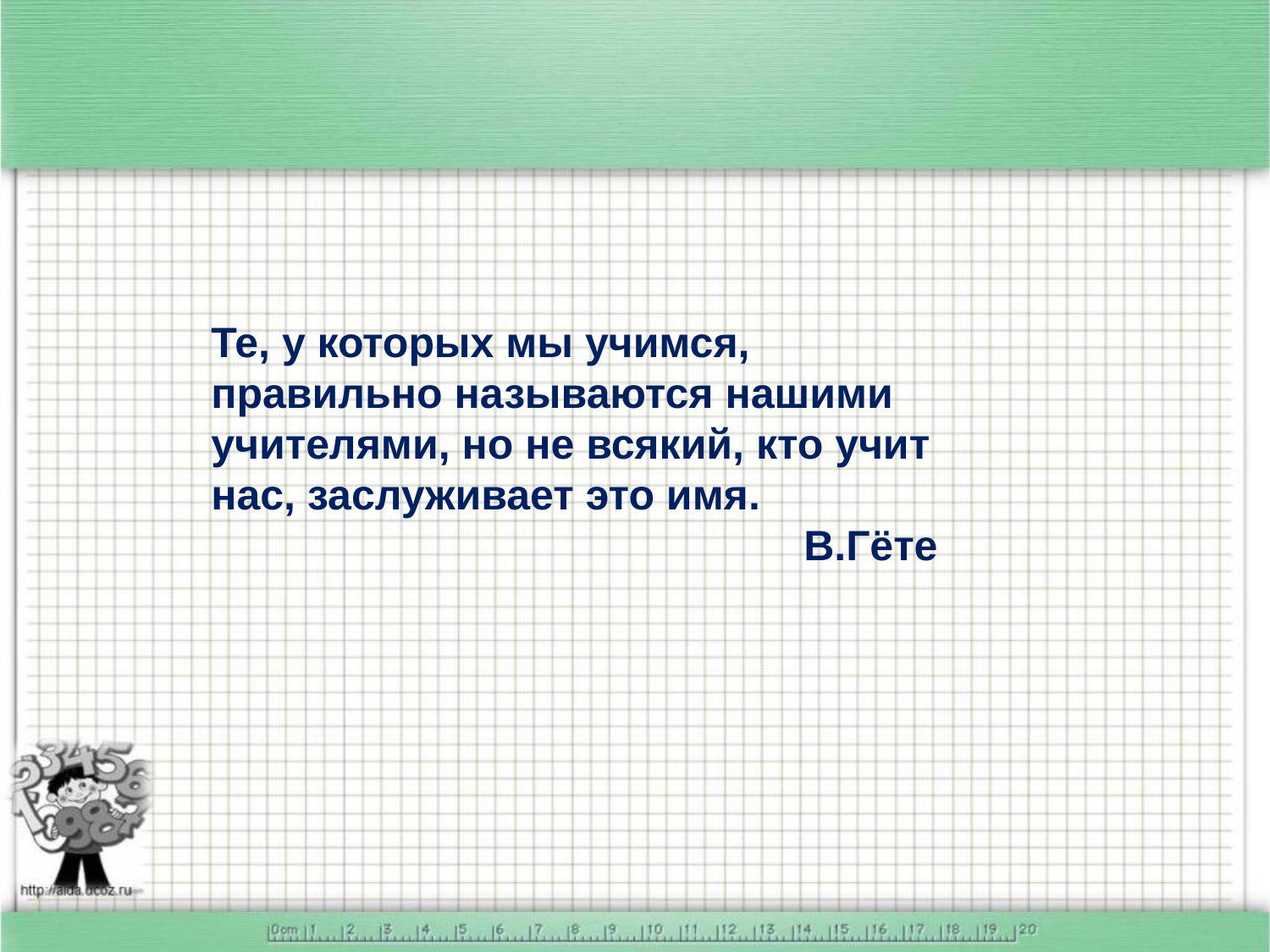

Те, у которых мы учимся, правильно называются нашими учителями, но не всякий, кто учит нас, заслуживает это имя.
                                                  В.Гёте